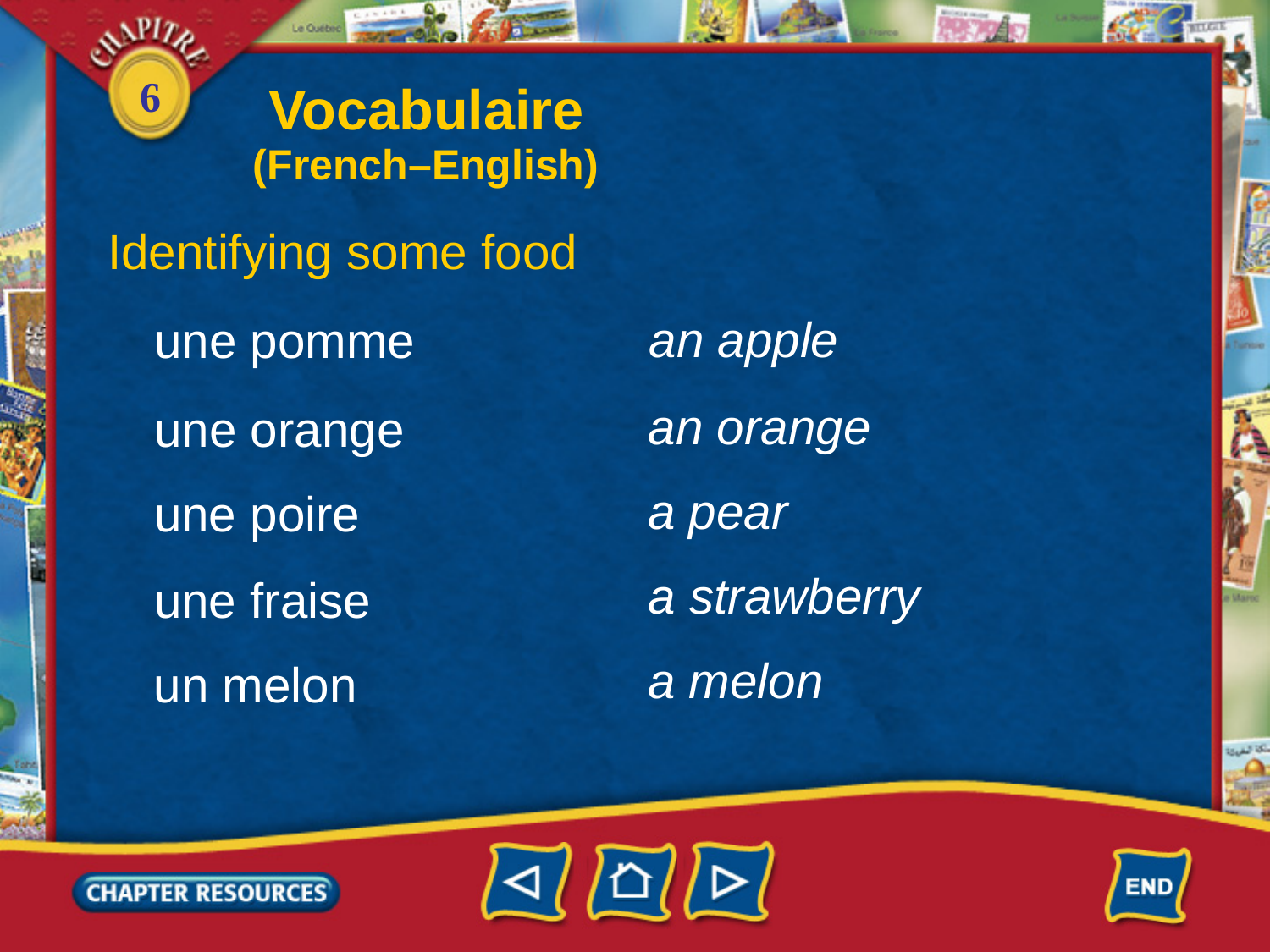

Vocabulaire
(French–English)
Identifying some food
an apple
une pomme
an orange
une orange
a pear
une poire
a strawberry
une fraise
a melon
un melon